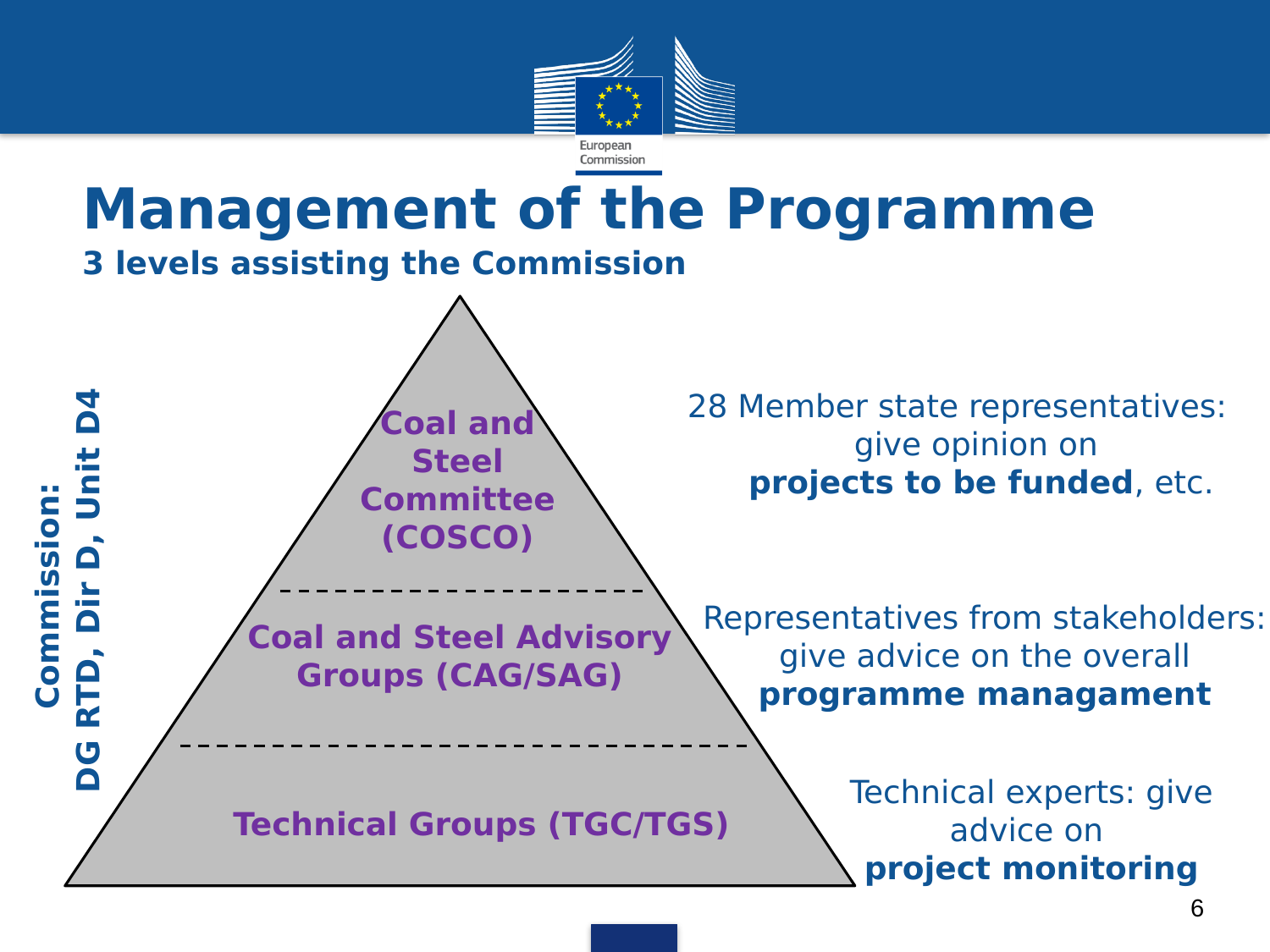

Management of the Programme
3 levels assisting the Commission

28 Member state representatives:
give opinion on
projects to be funded, etc.
Coal and Steel Committee
(COSCO)
Commission:
 DG RTD, Dir D, Unit D4

Representatives from stakeholders:
give advice on the overall programme managament
Coal and Steel Advisory Groups (CAG/SAG)
Technical experts: give advice on
project monitoring
Technical Groups (TGC/TGS)
6